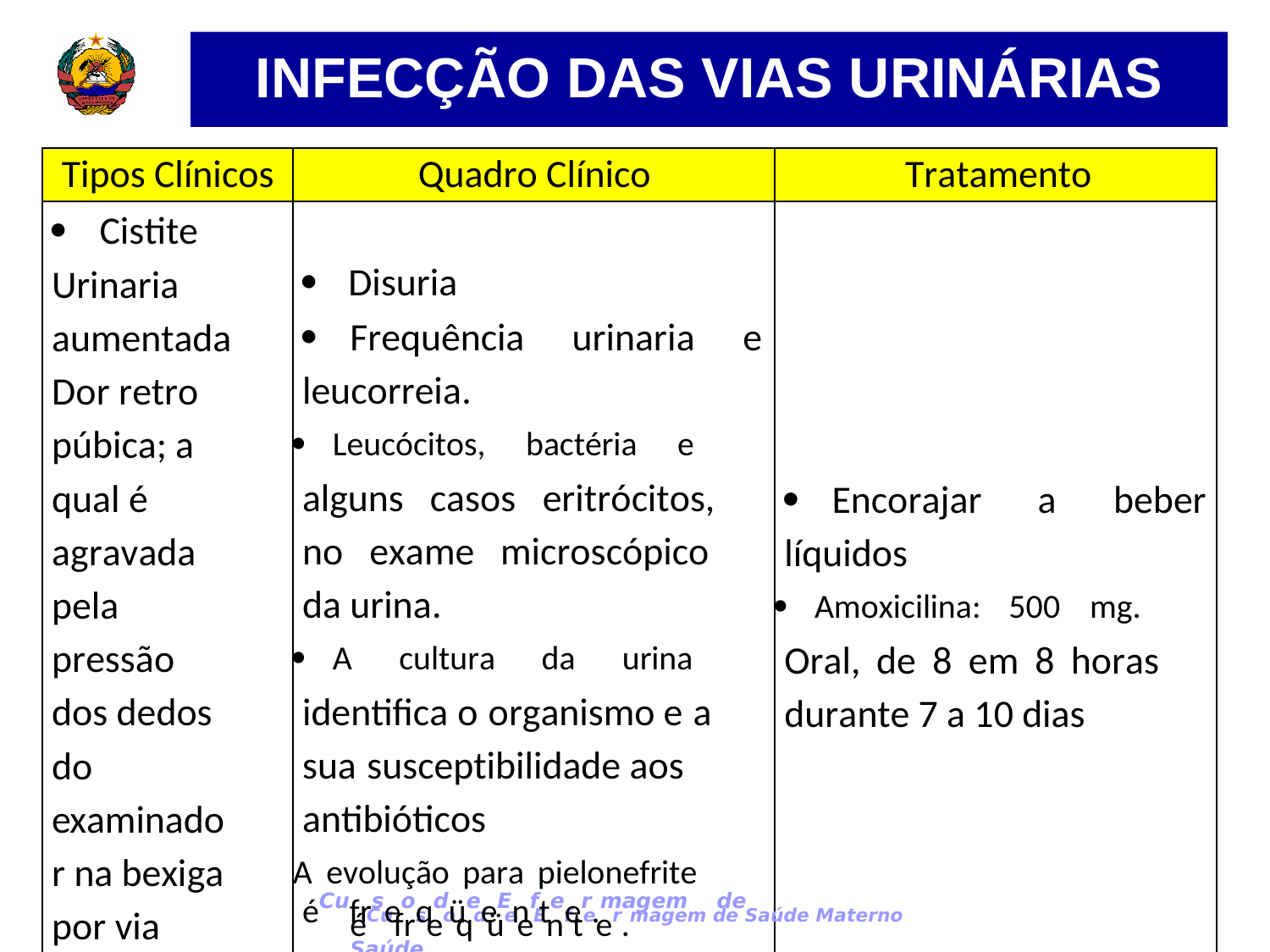

INFECÇÃO DAS VIAS URINÁRIAS

Tipos Clínicos

Quadro Clínico

Tratamento

•	Cistite
Urinaria
aumentada
Dor retro
púbica; a
qual é
agravada
pela
pressão
dos dedos
do
examinado
r na bexiga
por via

•   Disuria
•	Frequência     urinaria     e
leucorreia.
•   Leucócitos,     bactéria     e
alguns   casos   eritrócitos,
no   exame   microscópico
da urina.
•   A      cultura      da      urina
identifica o organismo e a
sua susceptibilidade aos
antibióticos
A evolução para pielonefrite
éCufrseoqdüeeEnfteer.magem de Saúde

•	Encorajar      a      beber
líquidos
•   Amoxicilina:   500   mg.
Oral, de 8 em 8 horas
durante 7 a 10 dias
éCufrseoqdüeeEnfteer.magem de Saúde Materno Infantil